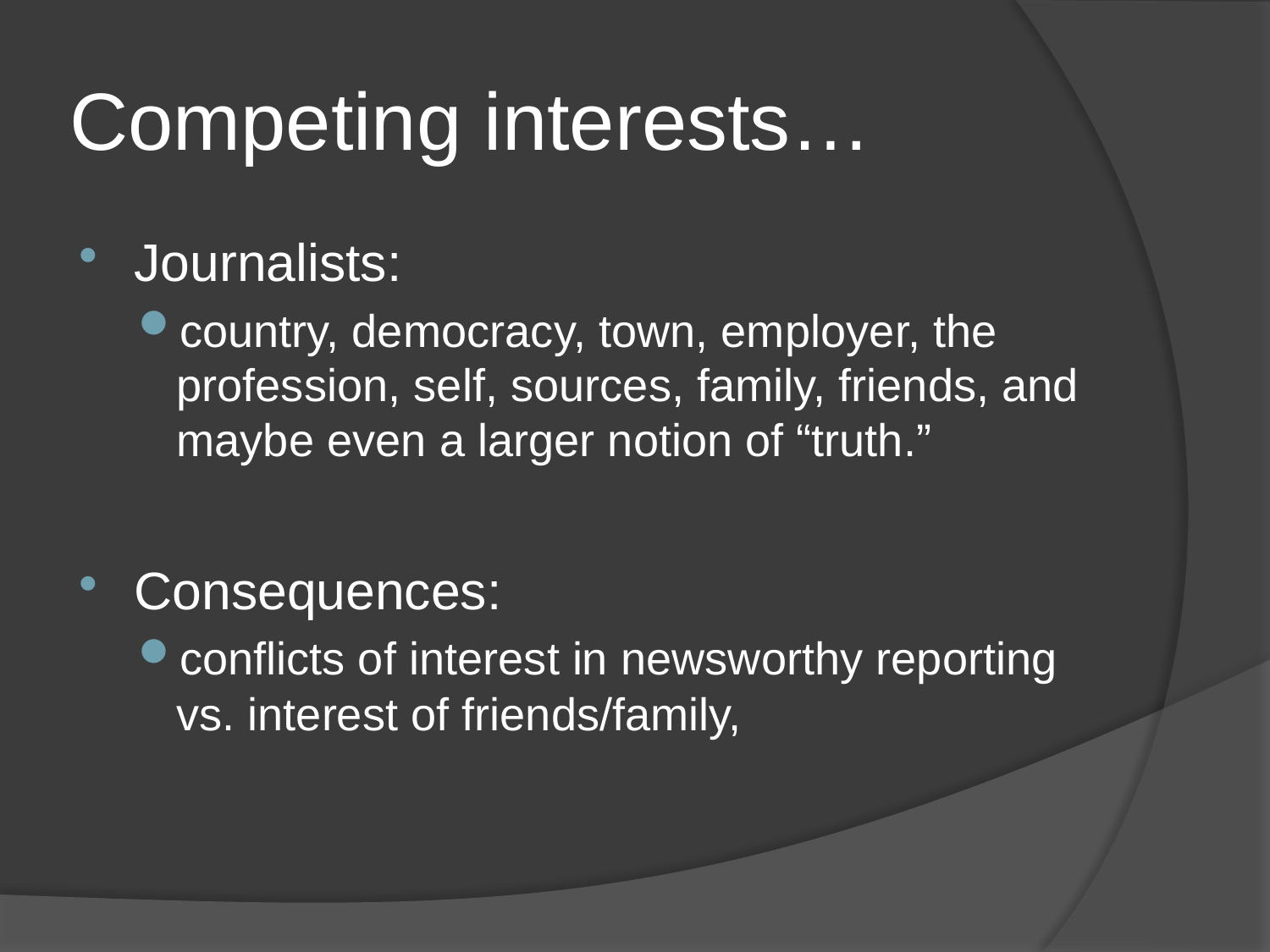

# Competing interests…
Journalists:
country, democracy, town, employer, the profession, self, sources, family, friends, and maybe even a larger notion of “truth.”

Consequences:
conflicts of interest in newsworthy reporting vs. interest of friends/family,